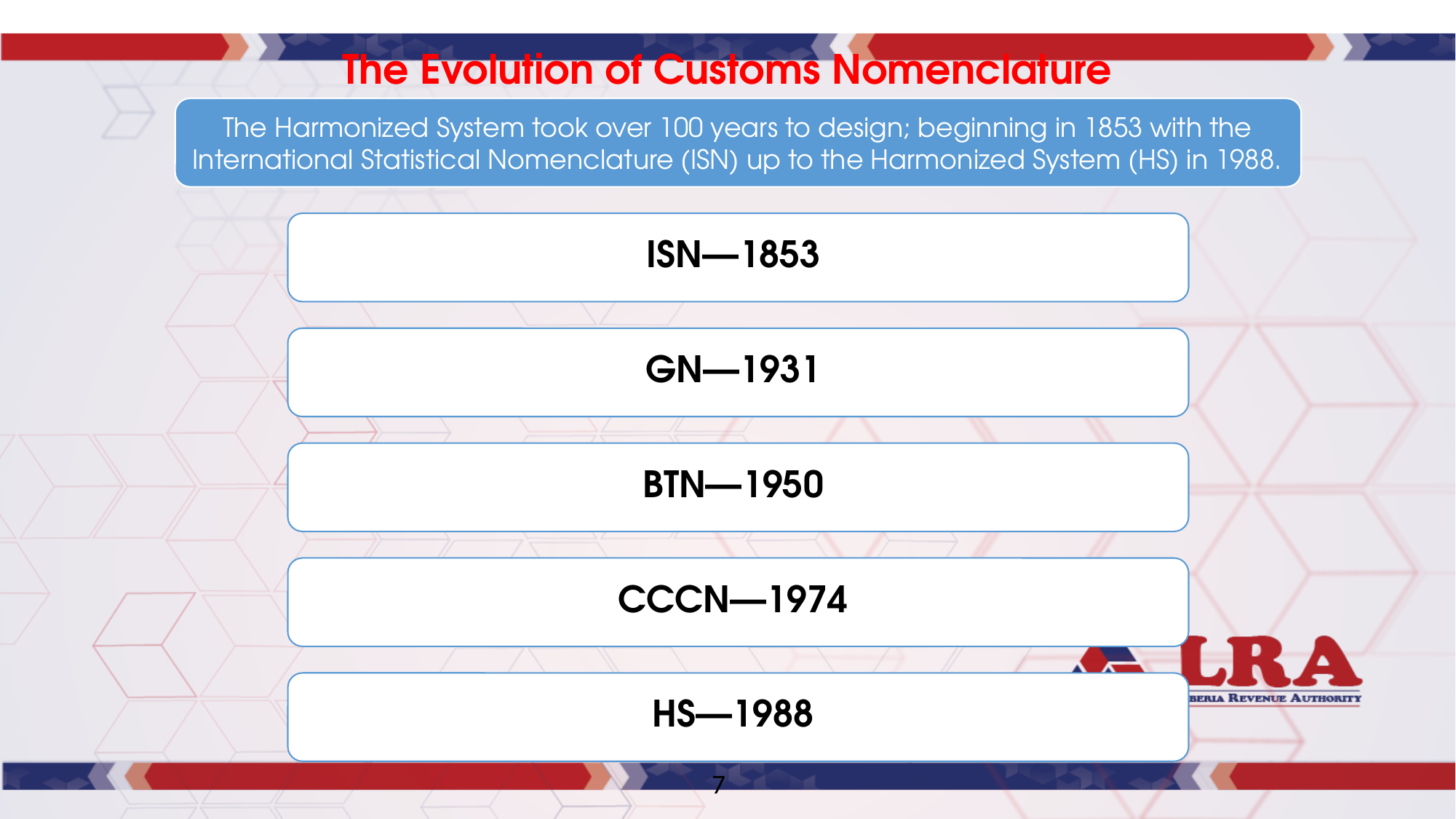

# The Evolution of Customs Nomenclature
The Harmonized System took over 100 years to design; beginning in 1853 with the International Statistical Nomenclature (ISN) up to the Harmonized System (HS) in 1988.
ISN—1853
GN—1931
BTN—1950
CCCN—1974
HS—1988
7